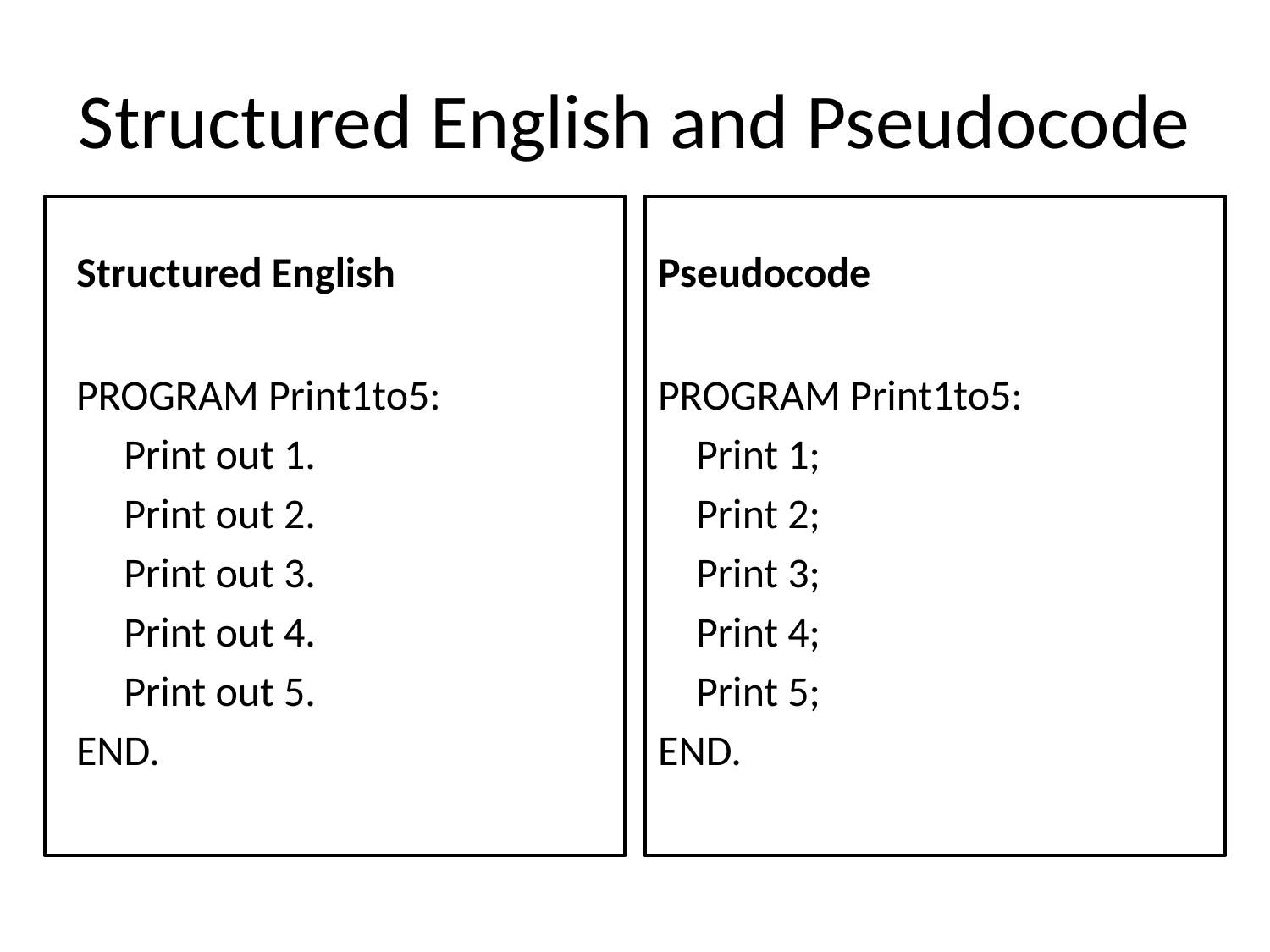

# Structured English and Pseudocode

Structured English
Pseudocode

PROGRAM Print1to5:
     Print out 1.
     Print out 2.
     Print out 3.
     Print out 4.
     Print out 5.
END.

PROGRAM Print1to5:
    Print 1;
    Print 2;
    Print 3;
    Print 4;
    Print 5;
END.